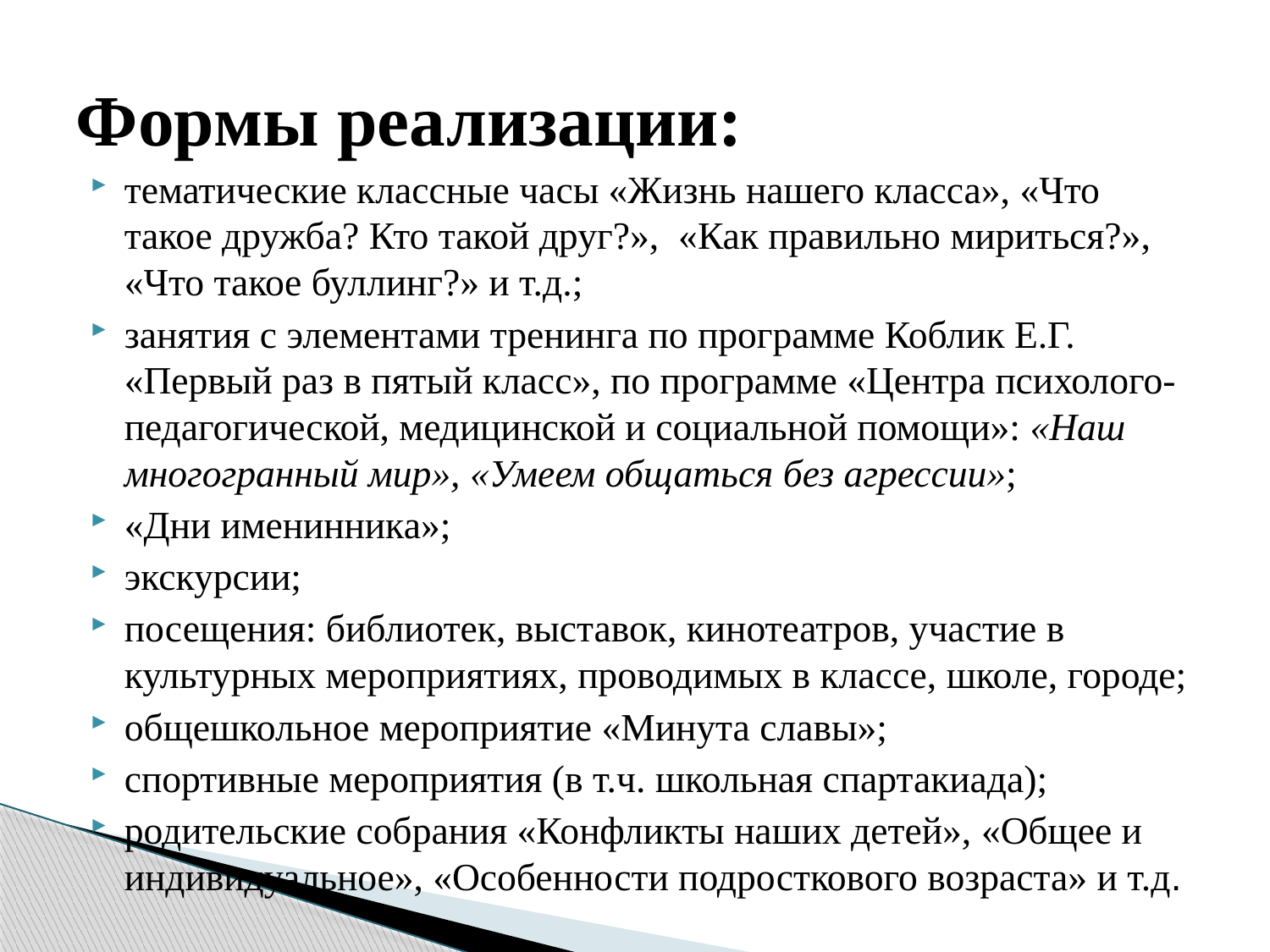

# Формы реализации:
тематические классные часы «Жизнь нашего класса», «Что такое дружба? Кто такой друг?»,  «Как правильно мириться?», «Что такое буллинг?» и т.д.;
занятия с элементами тренинга по программе Коблик Е.Г. «Первый раз в пятый класс», по программе «Центра психолого-педагогической, медицинской и социальной помощи»: «Наш многогранный мир», «Умеем общаться без агрессии»;
«Дни именинника»;
экскурсии;
посещения: библиотек, выставок, кинотеатров, участие в культурных мероприятиях, проводимых в классе, школе, городе;
общешкольное мероприятие «Минута славы»;
спортивные мероприятия (в т.ч. школьная спартакиада);
родительские собрания «Конфликты наших детей», «Общее и индивидуальное», «Особенности подросткового возраста» и т.д.